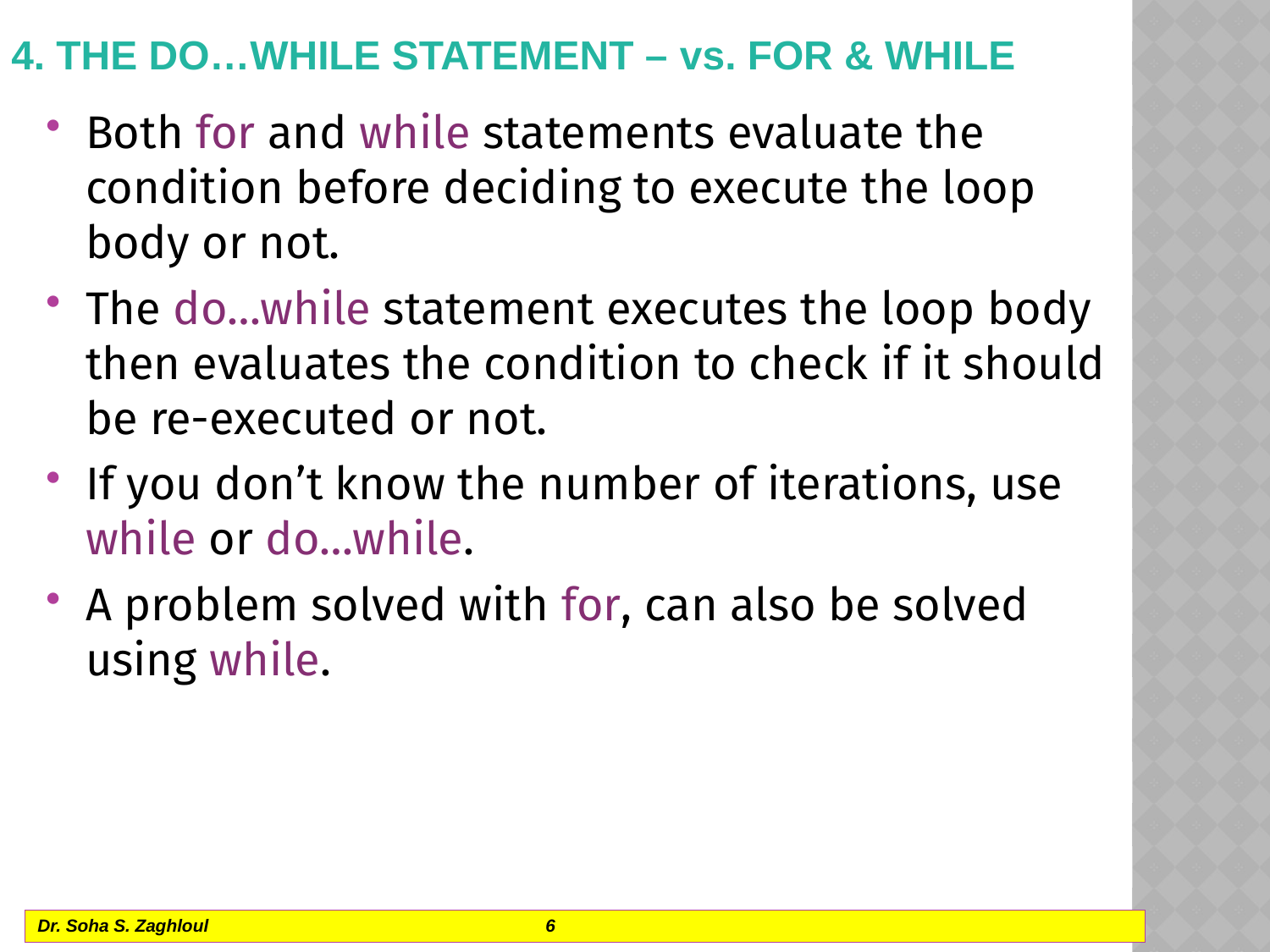

# 4. The DO…WHILE STATEMENT – vs. for & while
Both for and while statements evaluate the condition before deciding to execute the loop body or not.
The do…while statement executes the loop body then evaluates the condition to check if it should be re-executed or not.
If you don’t know the number of iterations, use while or do…while.
A problem solved with for, can also be solved using while.

Dr. Soha S. Zaghloul			6